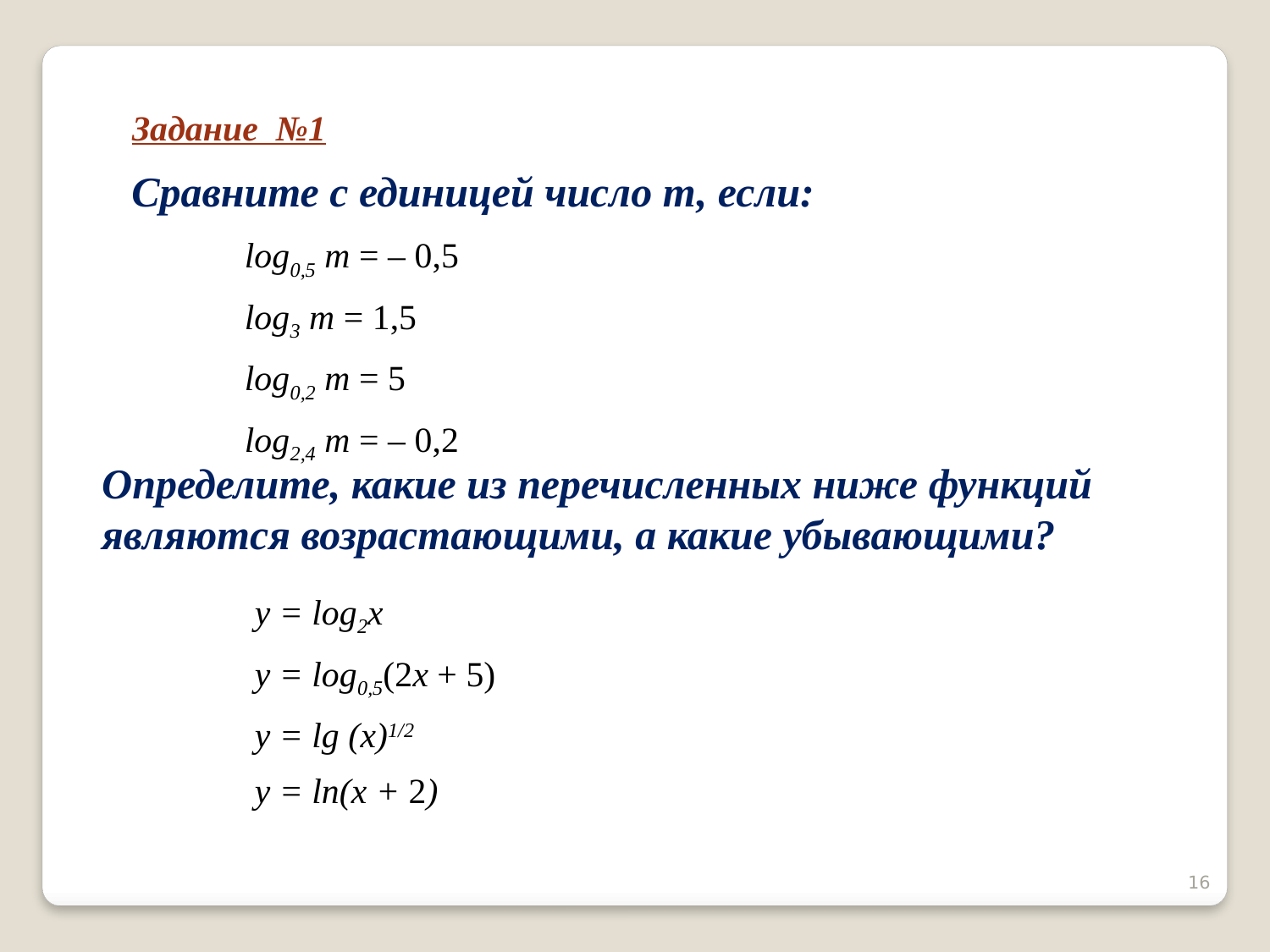

Задание  №1
Сравните с единицей число т, если:
| log0,5 m = – 0,5 |  |  |
| --- | --- | --- |
| log3 m = 1,5 |  |  |
| log0,2 m = 5 |  |  |
| log2,4 m = – 0,2 |  |  |
Определите, какие из перечисленных ниже функций являются возрастающими, а какие убывающими?
| y = log2x |
| --- |
| y = log0,5(2x + 5) |
| y = lg (x)1/2 |
| y = ln(x + 2) |
16